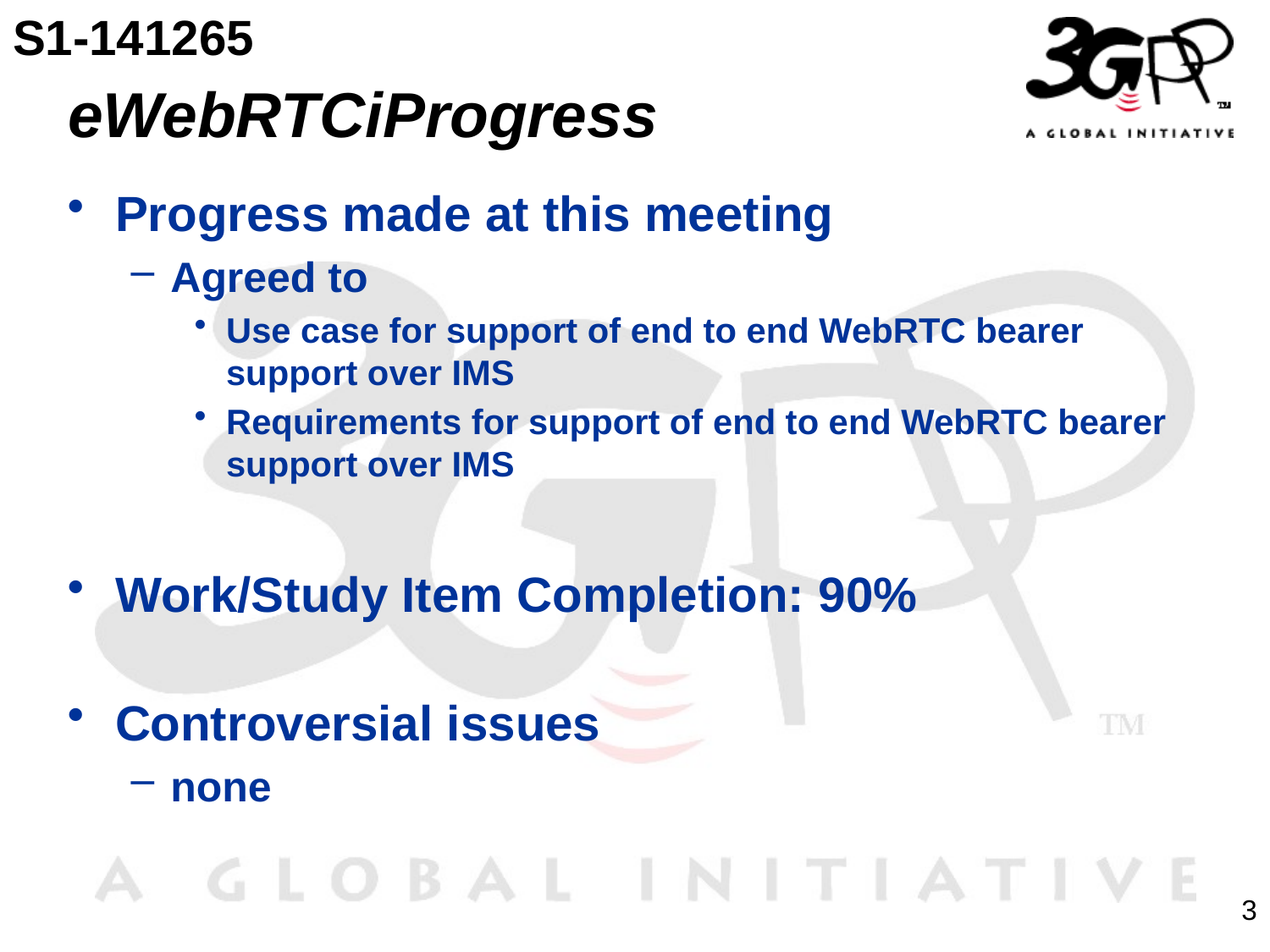

S1-141265
# eWebRTCiProgress
Progress made at this meeting
Agreed to
Use case for support of end to end WebRTC bearer support over IMS
Requirements for support of end to end WebRTC bearer support over IMS

Work/Study Item Completion: 90%

Controversial issues
none
3